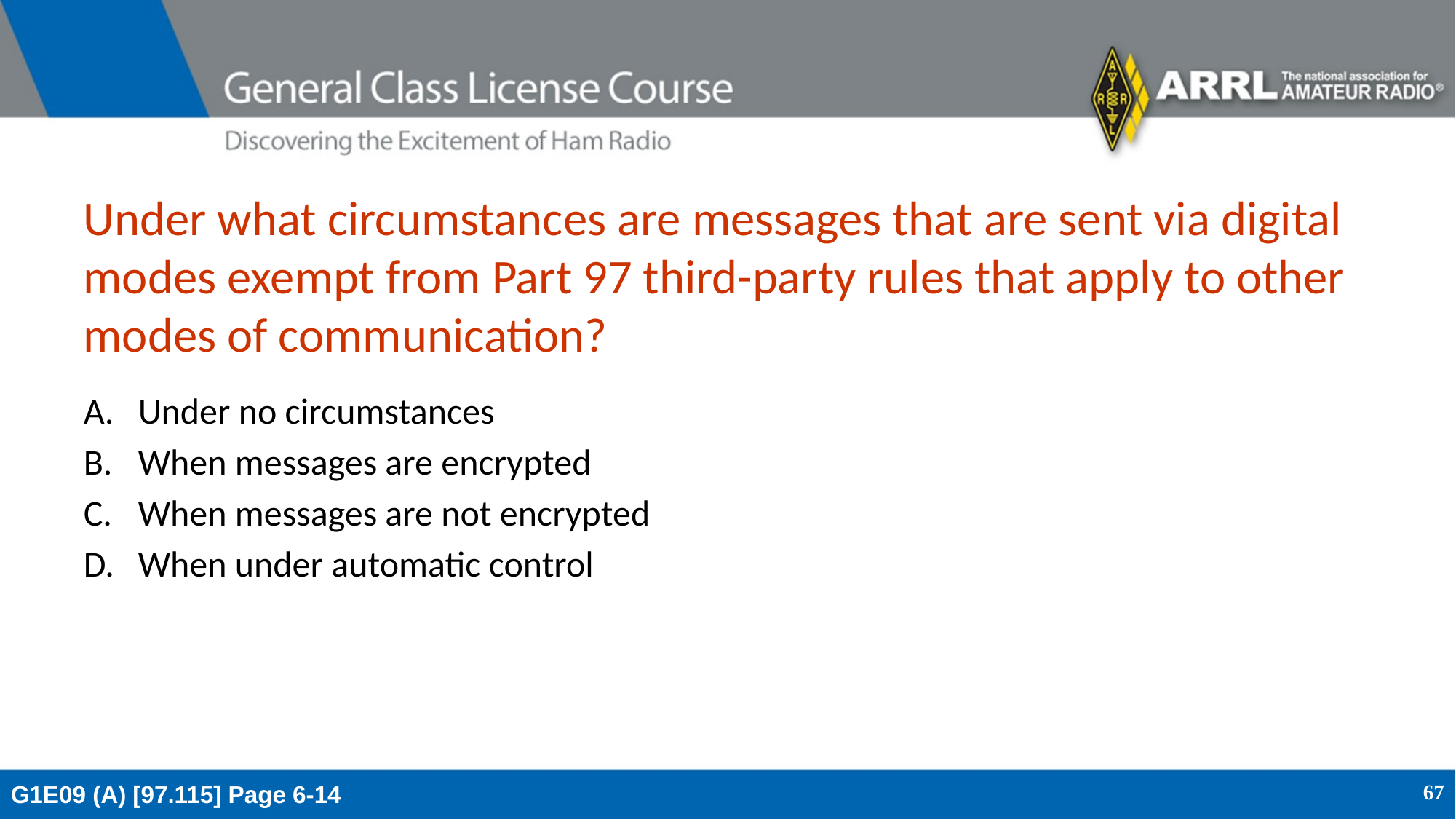

# Under what circumstances are messages that are sent via digital modes exempt from Part 97 third-party rules that apply to other modes of communication?
Under no circumstances
When messages are encrypted
When messages are not encrypted
When under automatic control
G1E09 (A) [97.115] Page 6-14
67